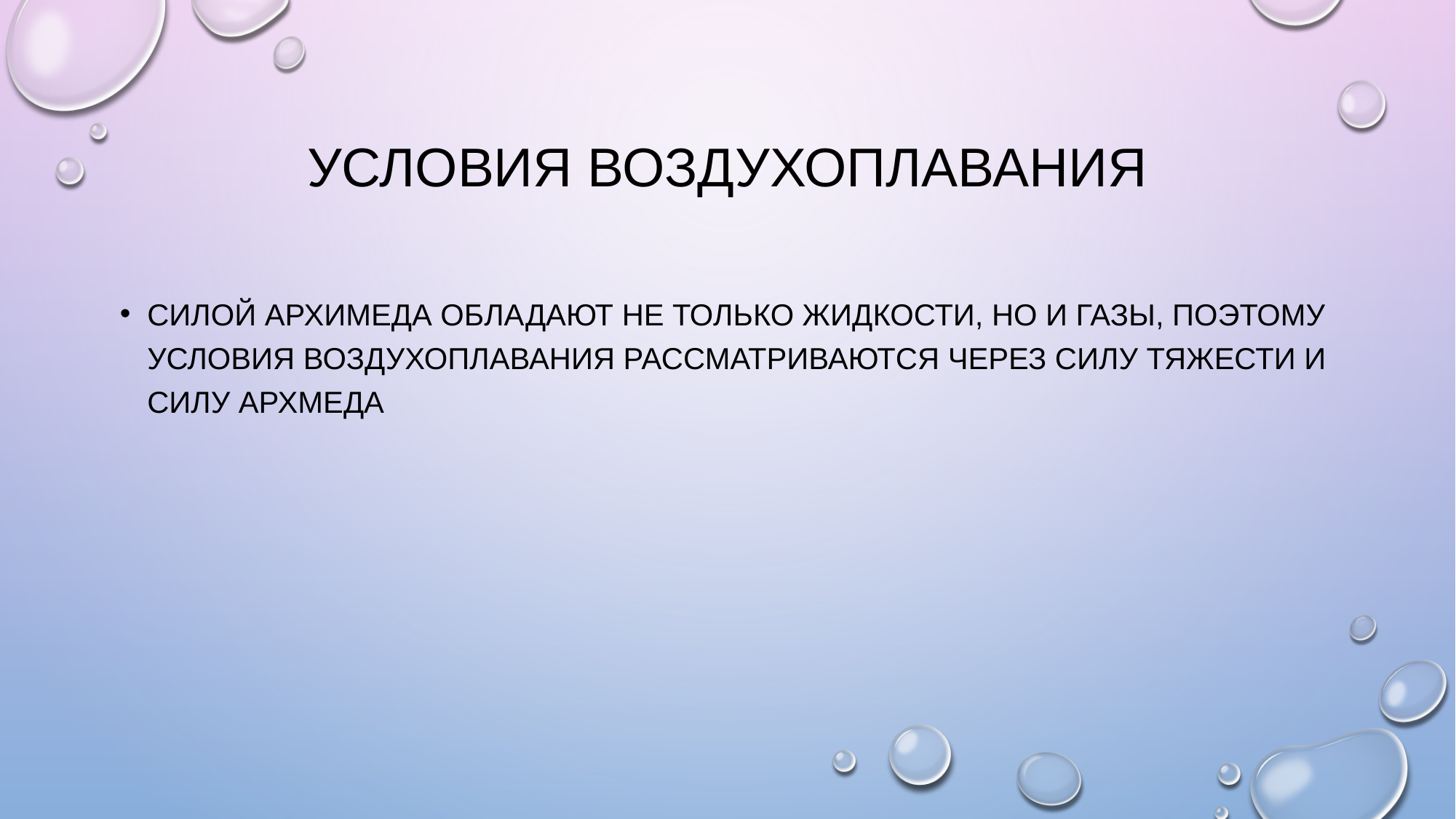

# Условия воздухоплавания
Силой Архимеда обладают не только жидкости, но и газы, поэтому условия воздухоплавания рассматриваются через силу тяжести и силу Архмеда